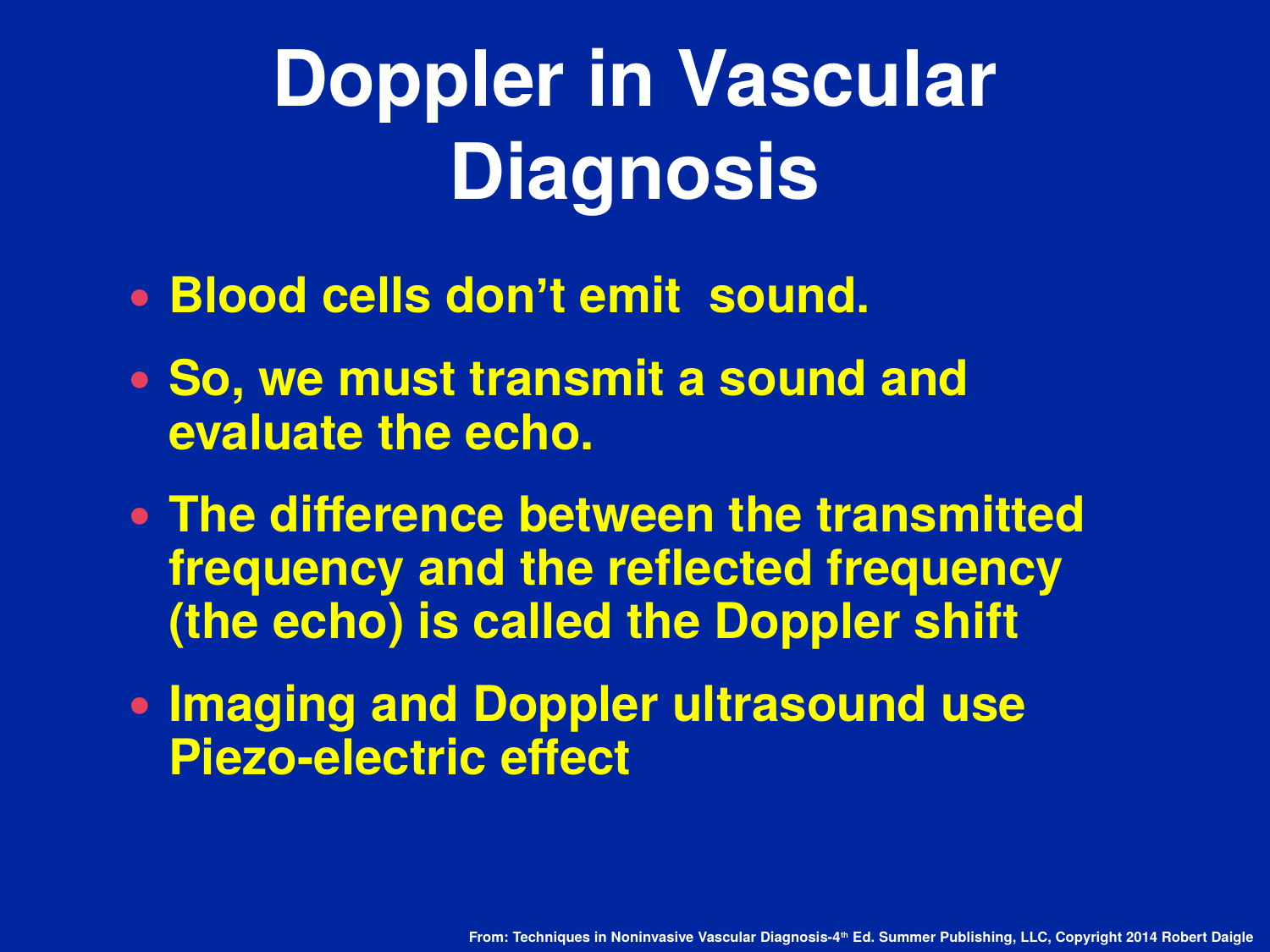

# Doppler in Vascular Diagnosis
Blood cells don’t emit  sound.
So, we must transmit a sound and evaluate the echo.
The difference between the transmitted frequency and the reflected frequency (the echo) is called the Doppler shift
Imaging and Doppler ultrasound use Piezo-electric effect